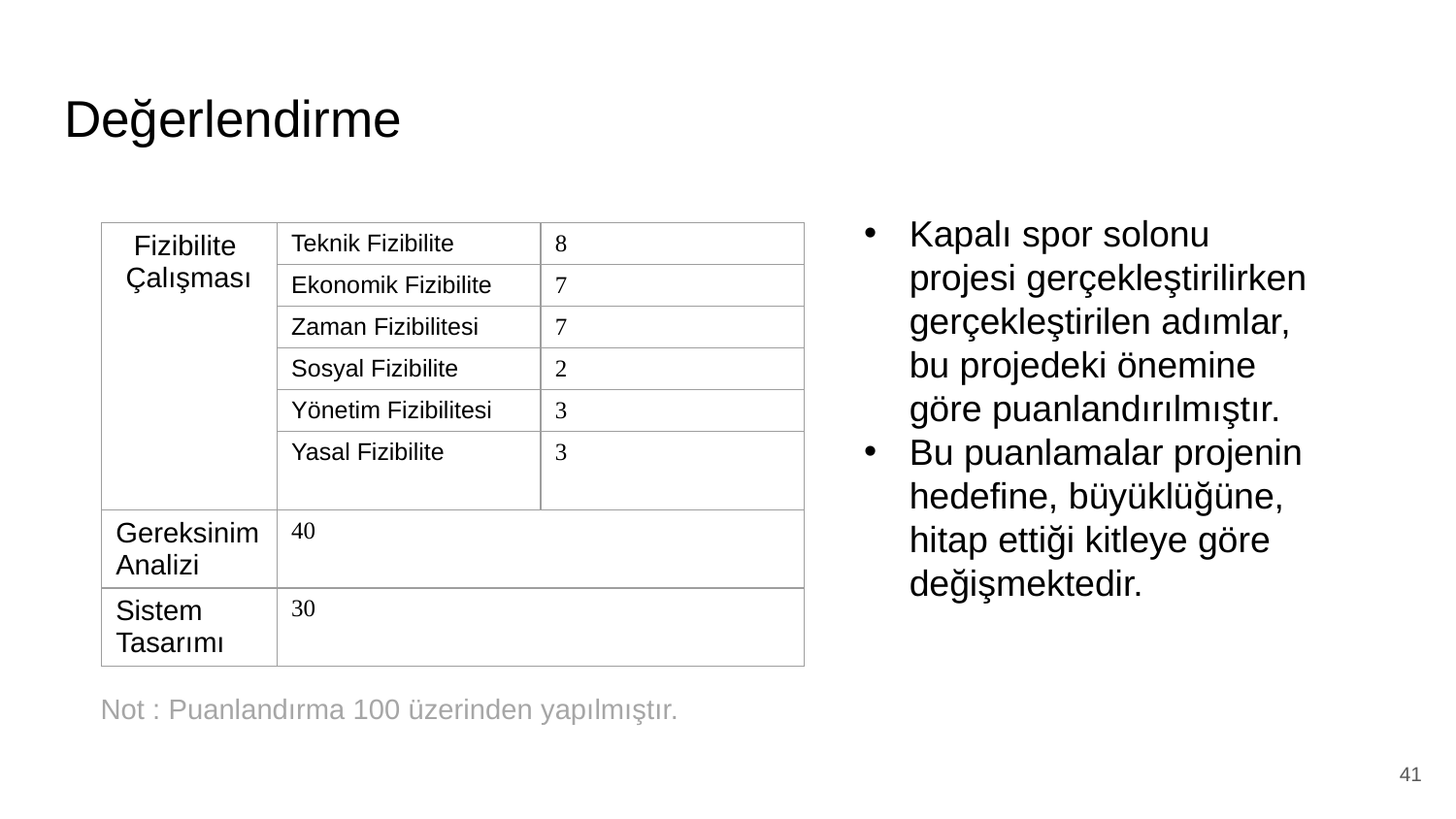

# Değerlendirme
Kapalı spor solonu projesi gerçekleştirilirken gerçekleştirilen adımlar, bu projedeki önemine göre puanlandırılmıştır.
Bu puanlamalar projenin hedefine, büyüklüğüne, hitap ettiği kitleye göre değişmektedir.

| Fizibilite Çalışması | Teknik Fizibilite | 8 |
| --- | --- | --- |
|  | Ekonomik Fizibilite | 7 |
|  | Zaman Fizibilitesi | 7 |
|  | Sosyal Fizibilite | 2 |
|  | Yönetim Fizibilitesi | 3 |
|  | Yasal Fizibilite | 3 |
| Gereksinim Analizi | 40 |  |
| Sistem Tasarımı | 30 |  |
Not : Puanlandırma 100 üzerinden yapılmıştır.
41